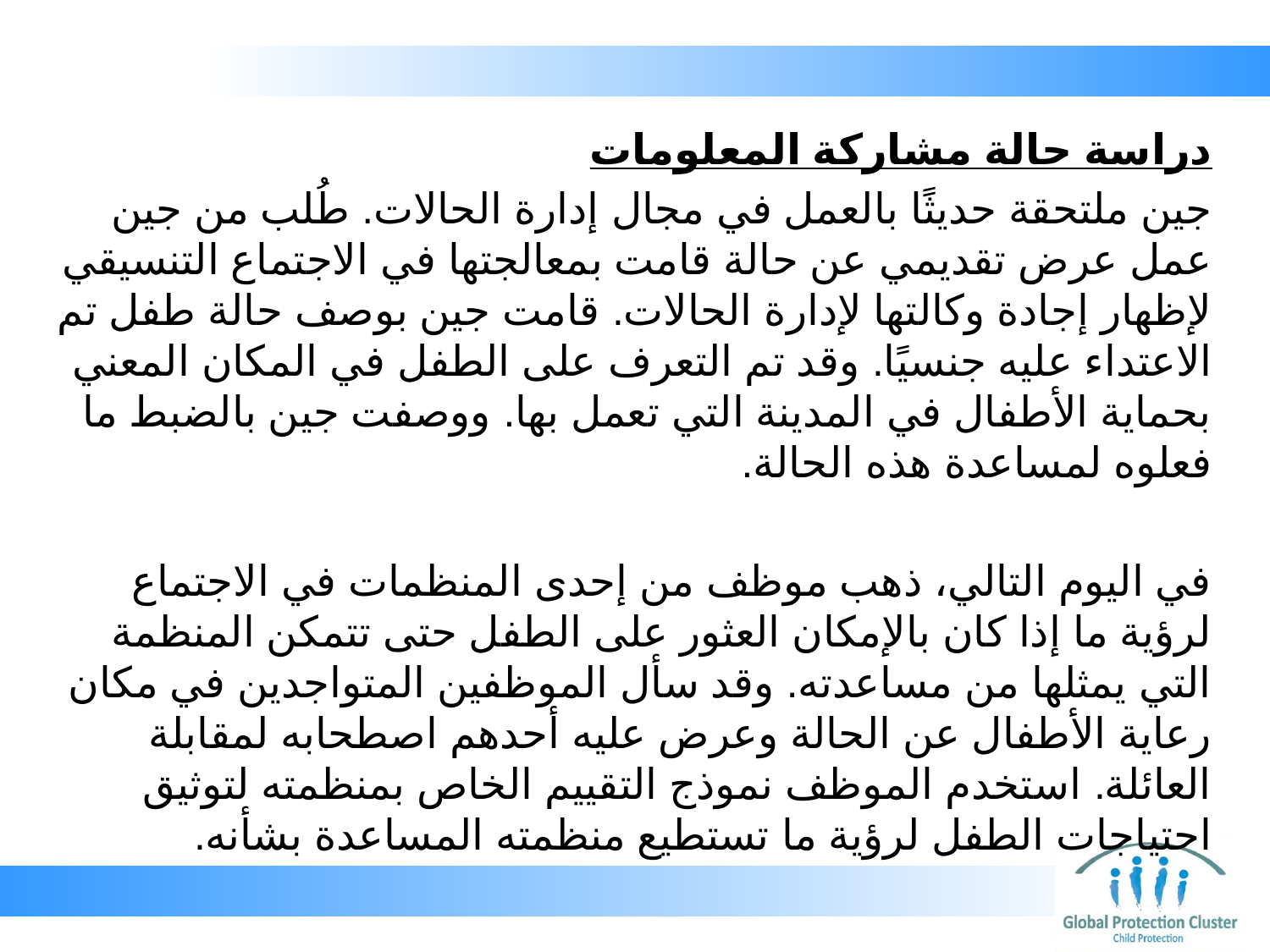

دراسة حالة مشاركة المعلومات
جين ملتحقة حديثًا بالعمل في مجال إدارة الحالات. طُلب من جين عمل عرض تقديمي عن حالة قامت بمعالجتها في الاجتماع التنسيقي لإظهار إجادة وكالتها لإدارة الحالات. قامت جين بوصف حالة طفل تم الاعتداء عليه جنسيًا. وقد تم التعرف على الطفل في المكان المعني بحماية الأطفال في المدينة التي تعمل بها. ووصفت جين بالضبط ما فعلوه لمساعدة هذه الحالة.

في اليوم التالي، ذهب موظف من إحدى المنظمات في الاجتماع لرؤية ما إذا كان بالإمكان العثور على الطفل حتى تتمكن المنظمة التي يمثلها من مساعدته. وقد سأل الموظفين المتواجدين في مكان رعاية الأطفال عن الحالة وعرض عليه أحدهم اصطحابه لمقابلة العائلة. استخدم الموظف نموذج التقييم الخاص بمنظمته لتوثيق احتياجات الطفل لرؤية ما تستطيع منظمته المساعدة بشأنه.